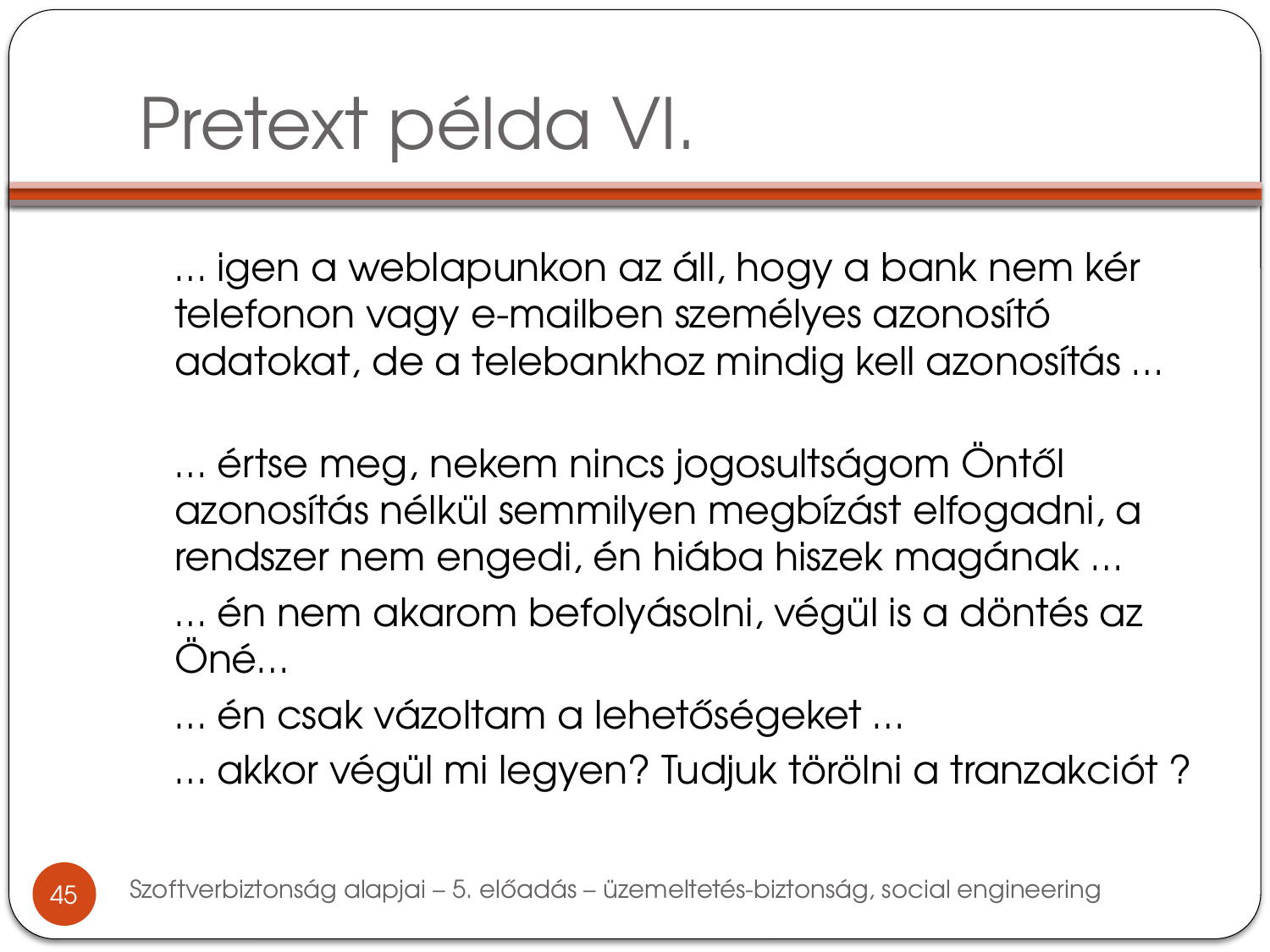

# Pretext példa VI.
	… igen a weblapunkon az áll, hogy a bank nem kér telefonon vagy e-mailben személyes azonosító adatokat, de a telebankhoz mindig kell azonosítás …
	… értse meg, nekem nincs jogosultságom Öntől azonosítás nélkül semmilyen megbízást elfogadni, a rendszer nem engedi, én hiába hiszek magának …
	… én nem akarom befolyásolni, végül is a döntés az Öné…
	… én csak vázoltam a lehetőségeket …
	… akkor végül mi legyen? Tudjuk törölni a tranzakciót ?

Szoftverbiztonság alapjai – 5. előadás – üzemeltetés-biztonság, social engineering
45